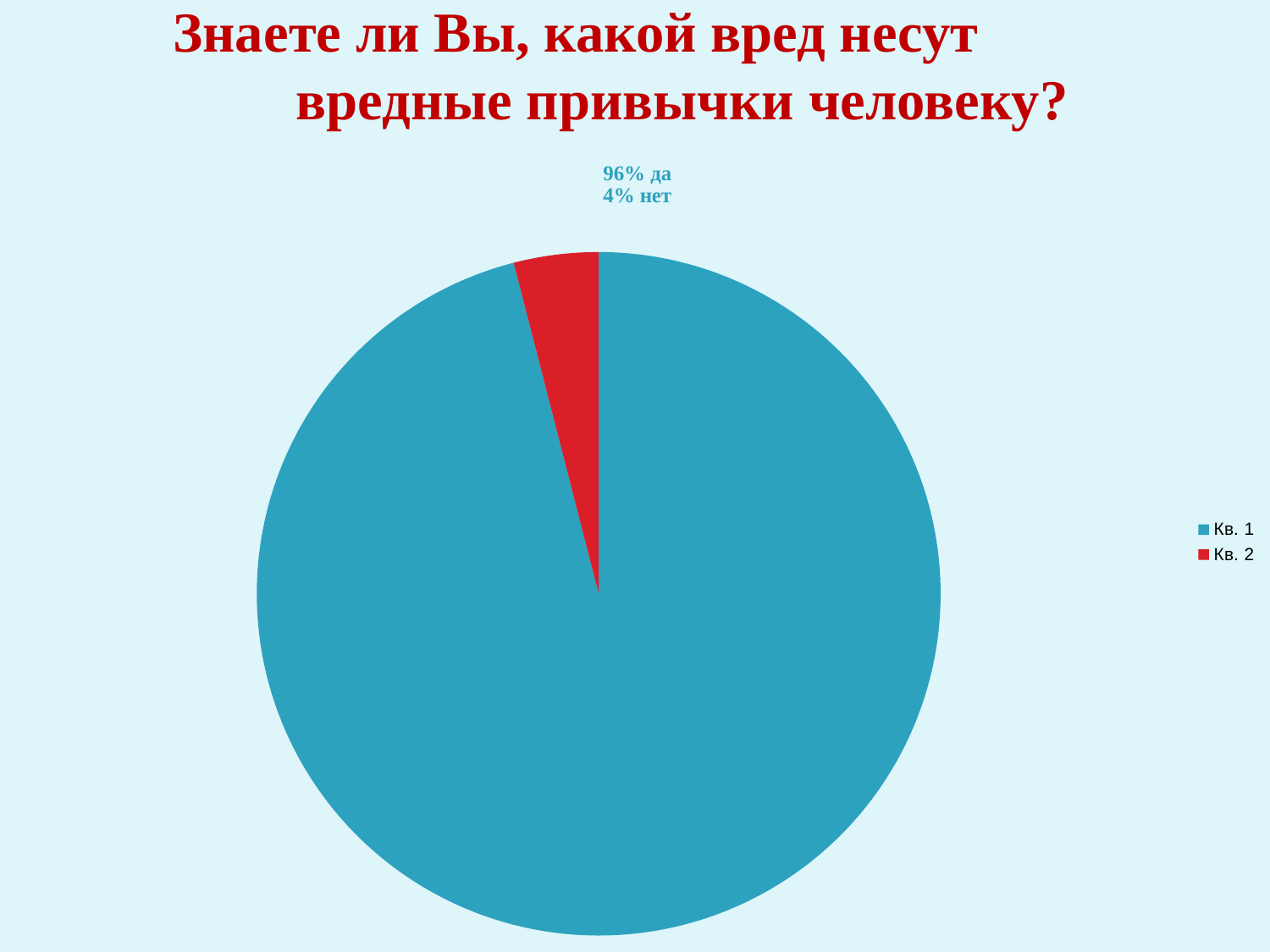

# Знаете ли Вы, какой вред несут                 вредные привычки человеку?

### Chart: 96% да
4% нет

| Category | Продажи |
|---|---|
| Кв. 1 | 96.0 |
| Кв. 2 | 4.0 |